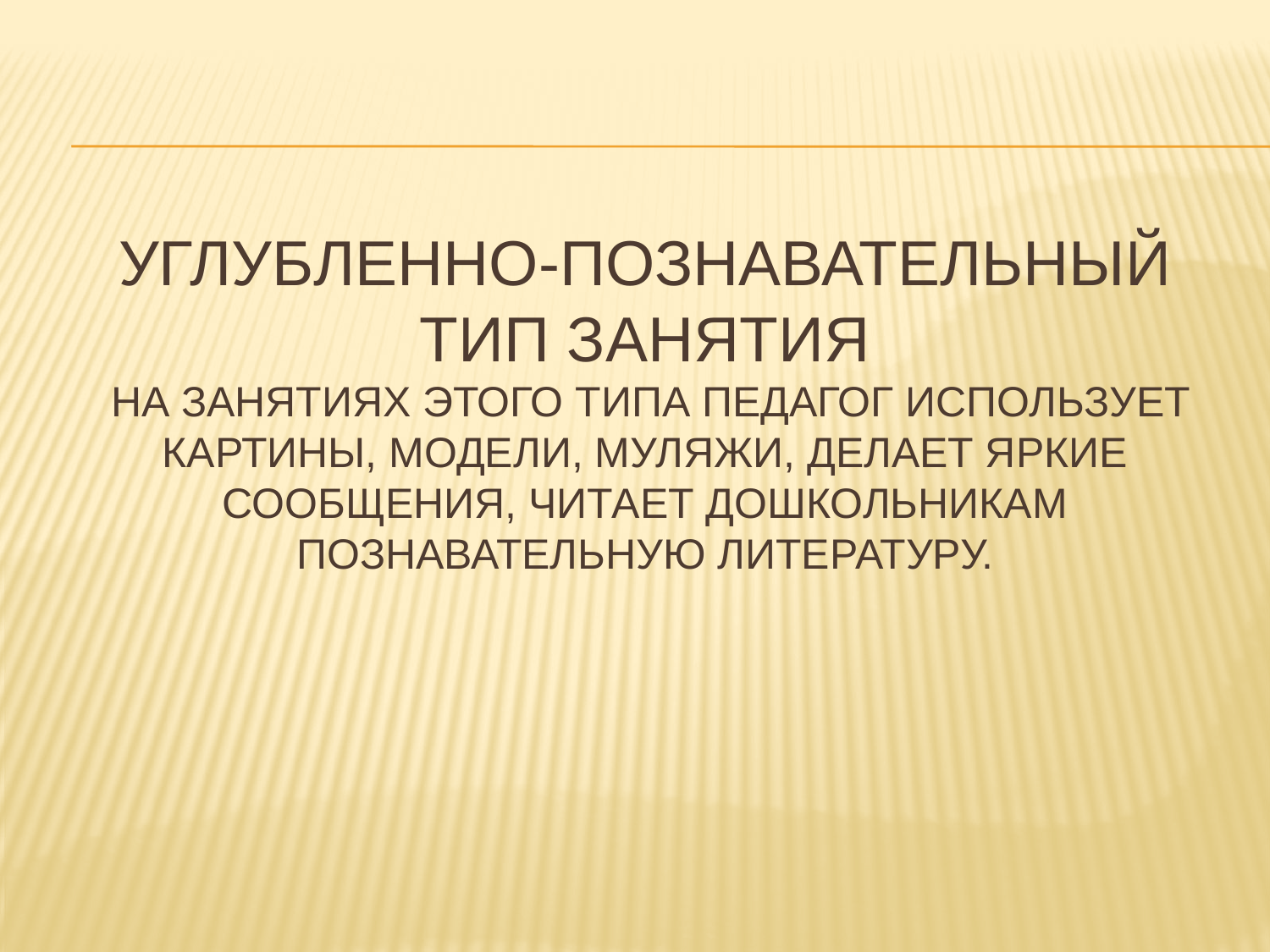

# Углубленно-познавательный тип занятия На занятиях этого типа педагог использует картины, модели, муляжи, делает яркие сообщения, читает дошкольникам познавательную литературу.